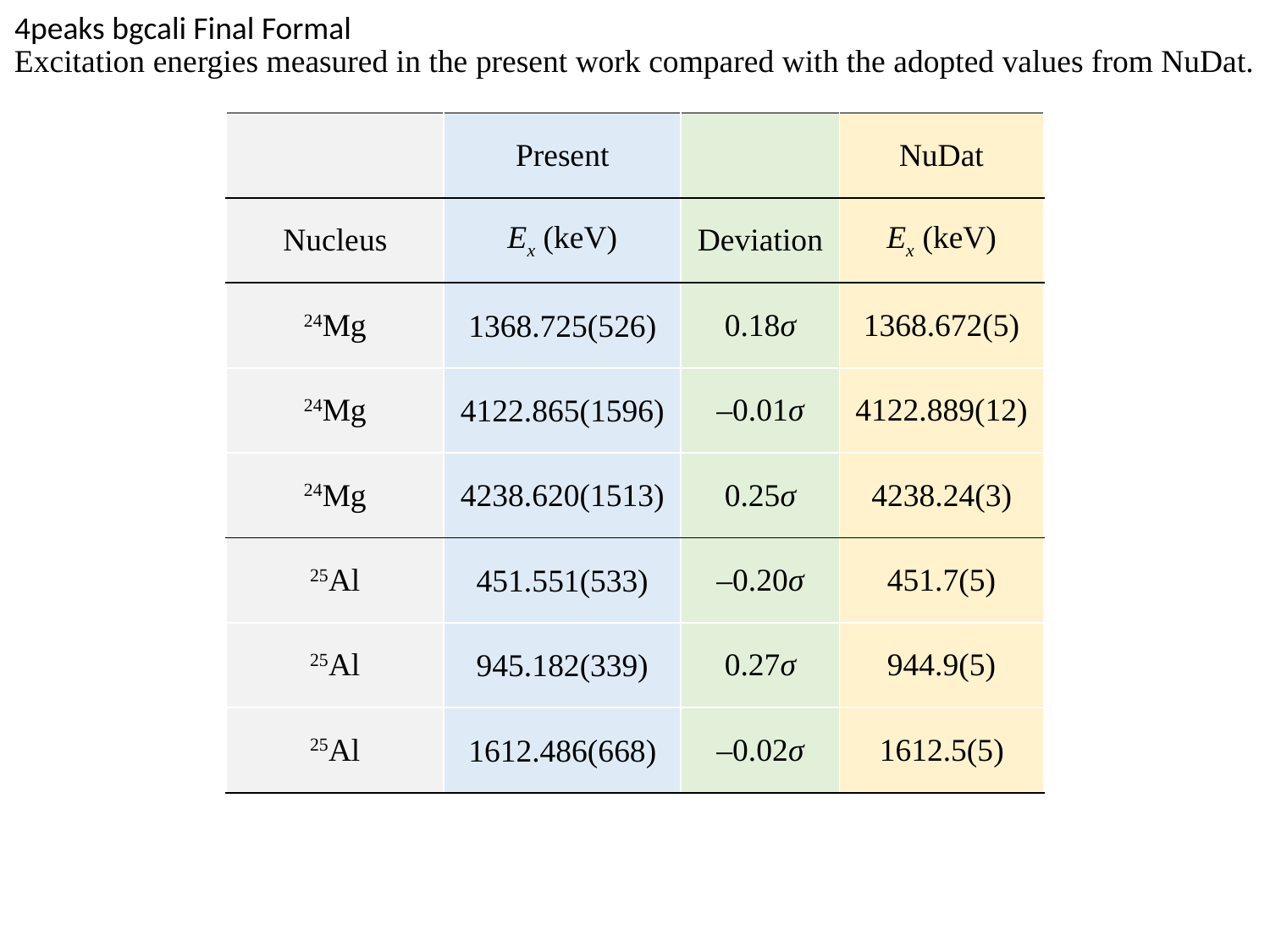

4peaks bgcali Final Formal
Excitation energies measured in the present work compared with the adopted values from NuDat.
|  | Present |  | NuDat |
| --- | --- | --- | --- |
| Nucleus | Ex (keV) | Deviation | Ex (keV) |
| 24Mg | 1368.725(526) | 0.18σ | 1368.672(5) |
| 24Mg | 4122.865(1596) | –0.01σ | 4122.889(12) |
| 24Mg | 4238.620(1513) | 0.25σ | 4238.24(3) |
| 25Al | 451.551(533) | –0.20σ | 451.7(5) |
| 25Al | 945.182(339) | 0.27σ | 944.9(5) |
| 25Al | 1612.486(668) | –0.02σ | 1612.5(5) |